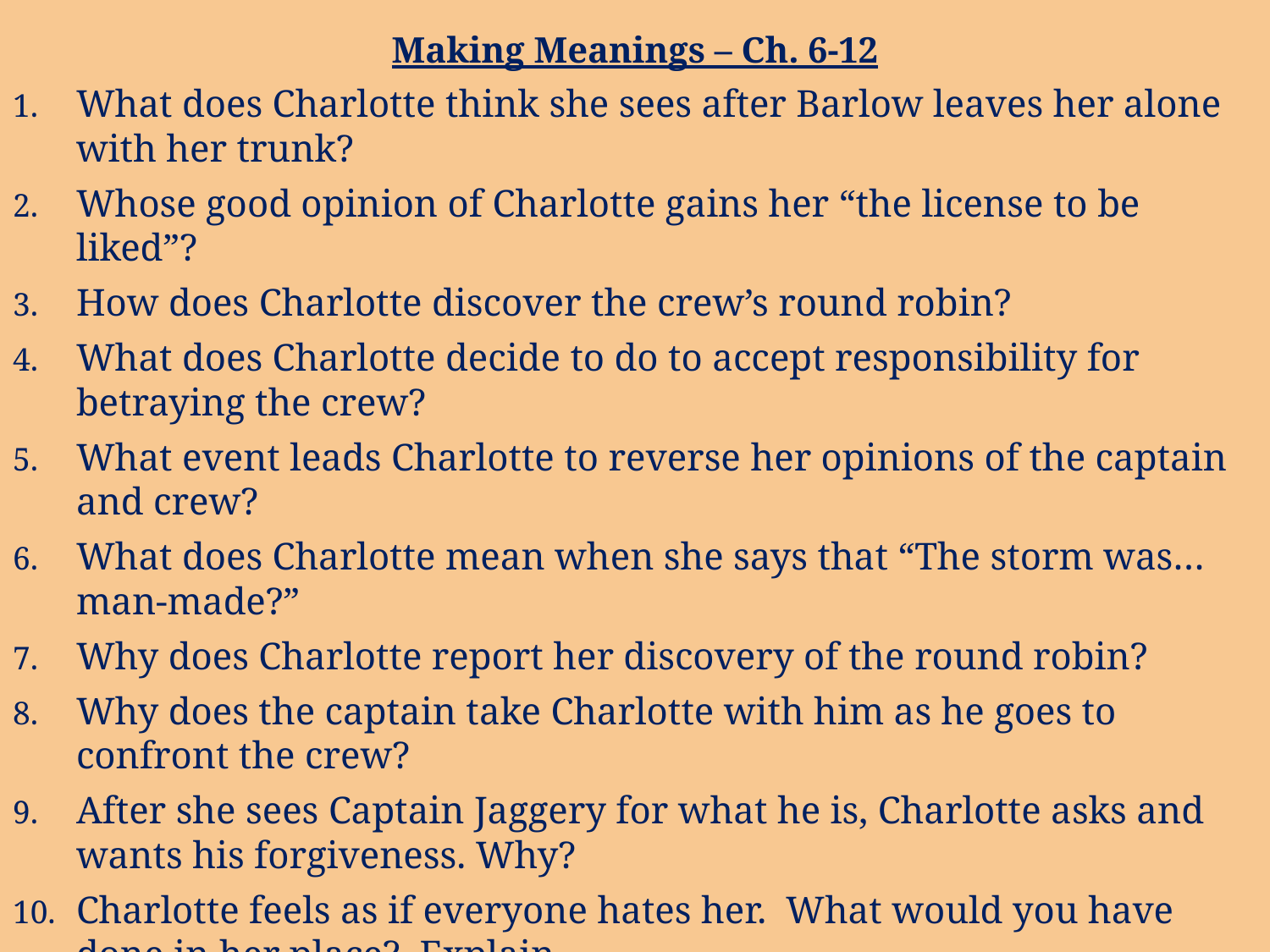

Making Meanings – Ch. 6-12
What does Charlotte think she sees after Barlow leaves her alone with her trunk?
Whose good opinion of Charlotte gains her “the license to be liked”?
How does Charlotte discover the crew’s round robin?
What does Charlotte decide to do to accept responsibility for betraying the crew?
What event leads Charlotte to reverse her opinions of the captain and crew?
What does Charlotte mean when she says that “The storm was…man-made?”
Why does Charlotte report her discovery of the round robin?
Why does the captain take Charlotte with him as he goes to confront the crew?
After she sees Captain Jaggery for what he is, Charlotte asks and wants his forgiveness. Why?
Charlotte feels as if everyone hates her.  What would you have done in her place?  Explain.